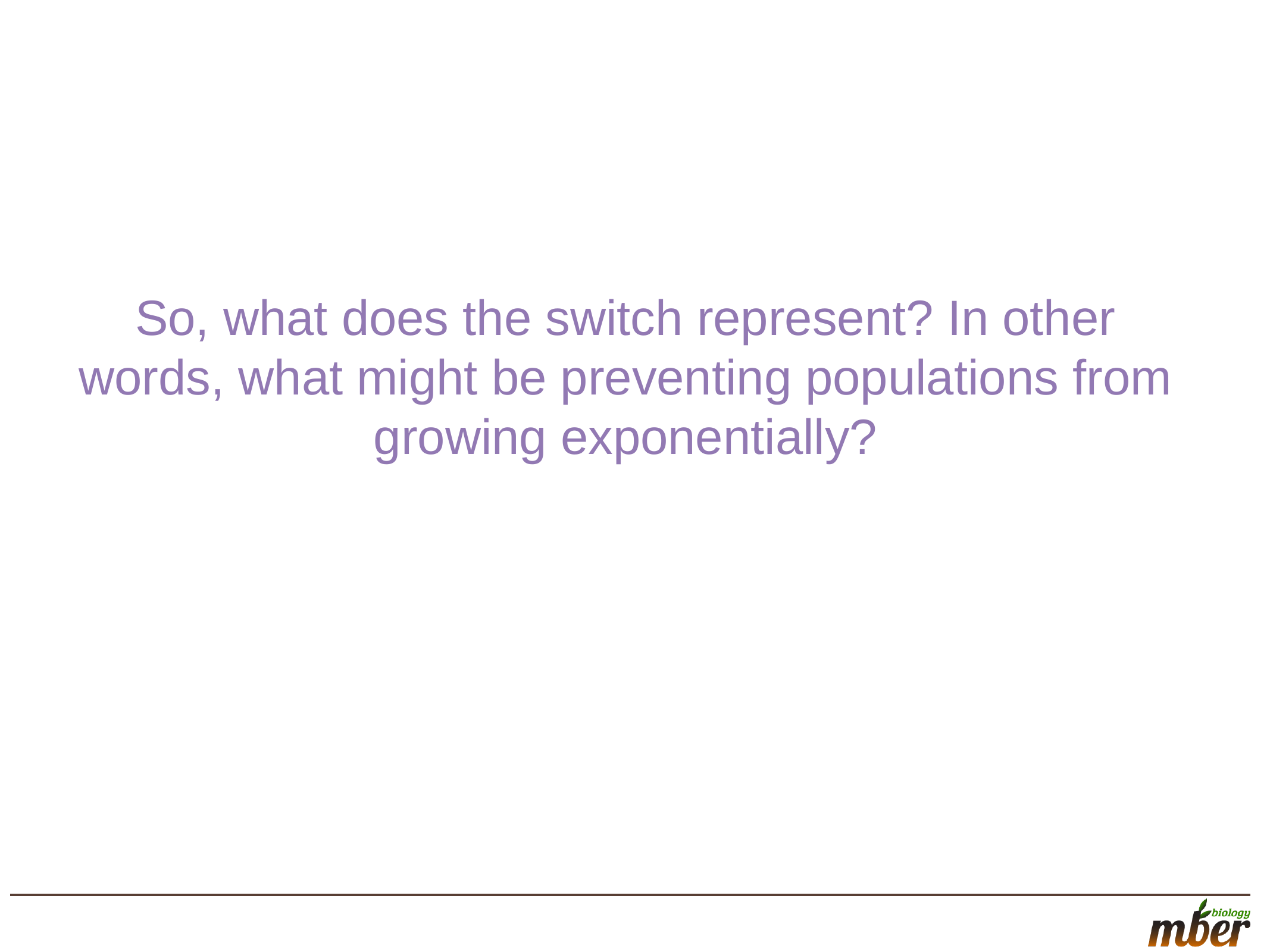

So, what does the switch represent? In other words, what might be preventing populations from growing exponentially?